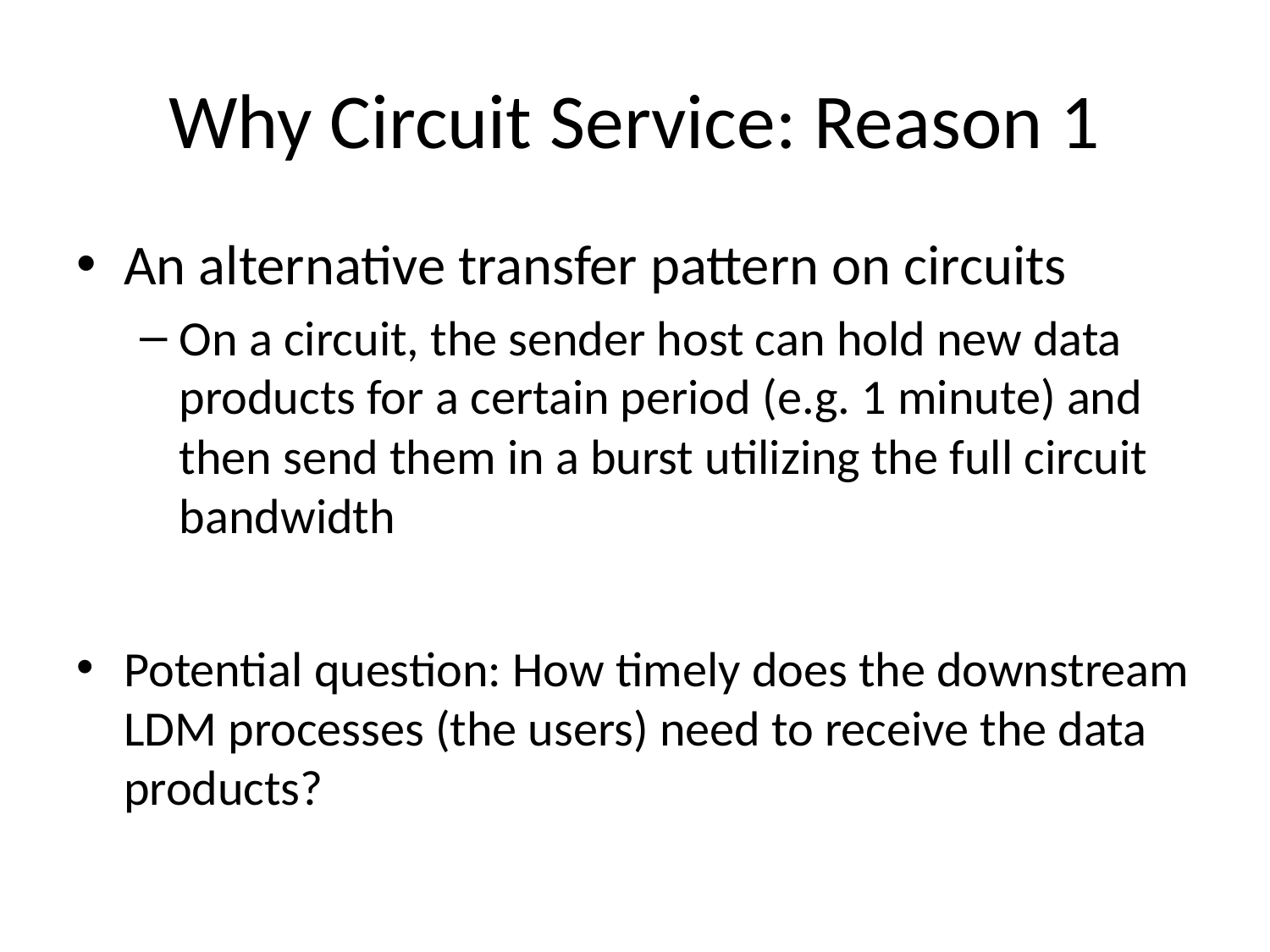

# Why Circuit Service: Reason 1
An alternative transfer pattern on circuits
On a circuit, the sender host can hold new data products for a certain period (e.g. 1 minute) and then send them in a burst utilizing the full circuit bandwidth

Potential question: How timely does the downstream LDM processes (the users) need to receive the data products?